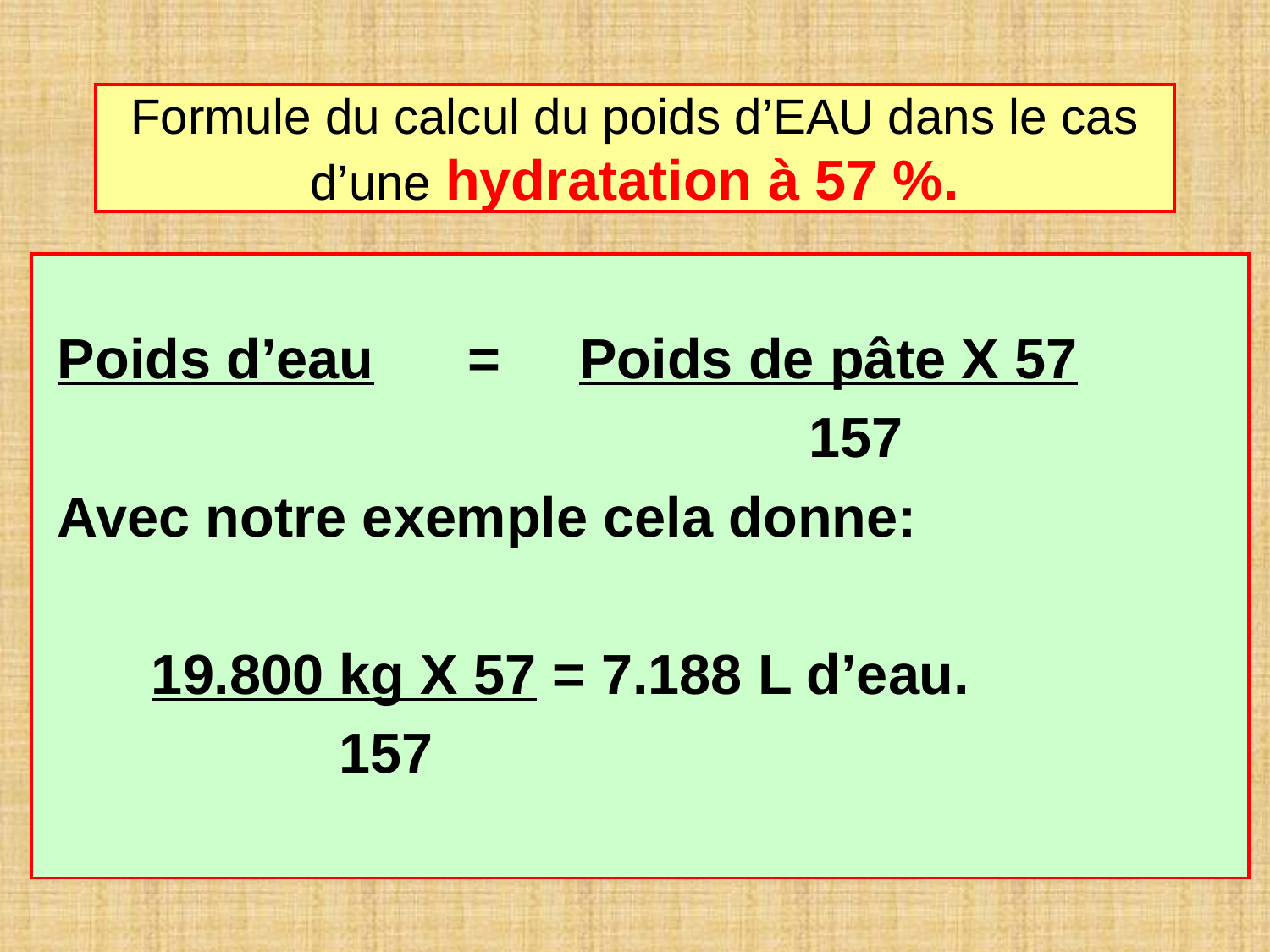

# Formule du calcul du poids d’EAU dans le cas d’une hydratation à 57 %.

Poids d’eau      =     Poids de pâte X 57
                                                157
Avec notre exemple cela donne:

      19.800 kg X 57 = 7.188 L d’eau.
                  157